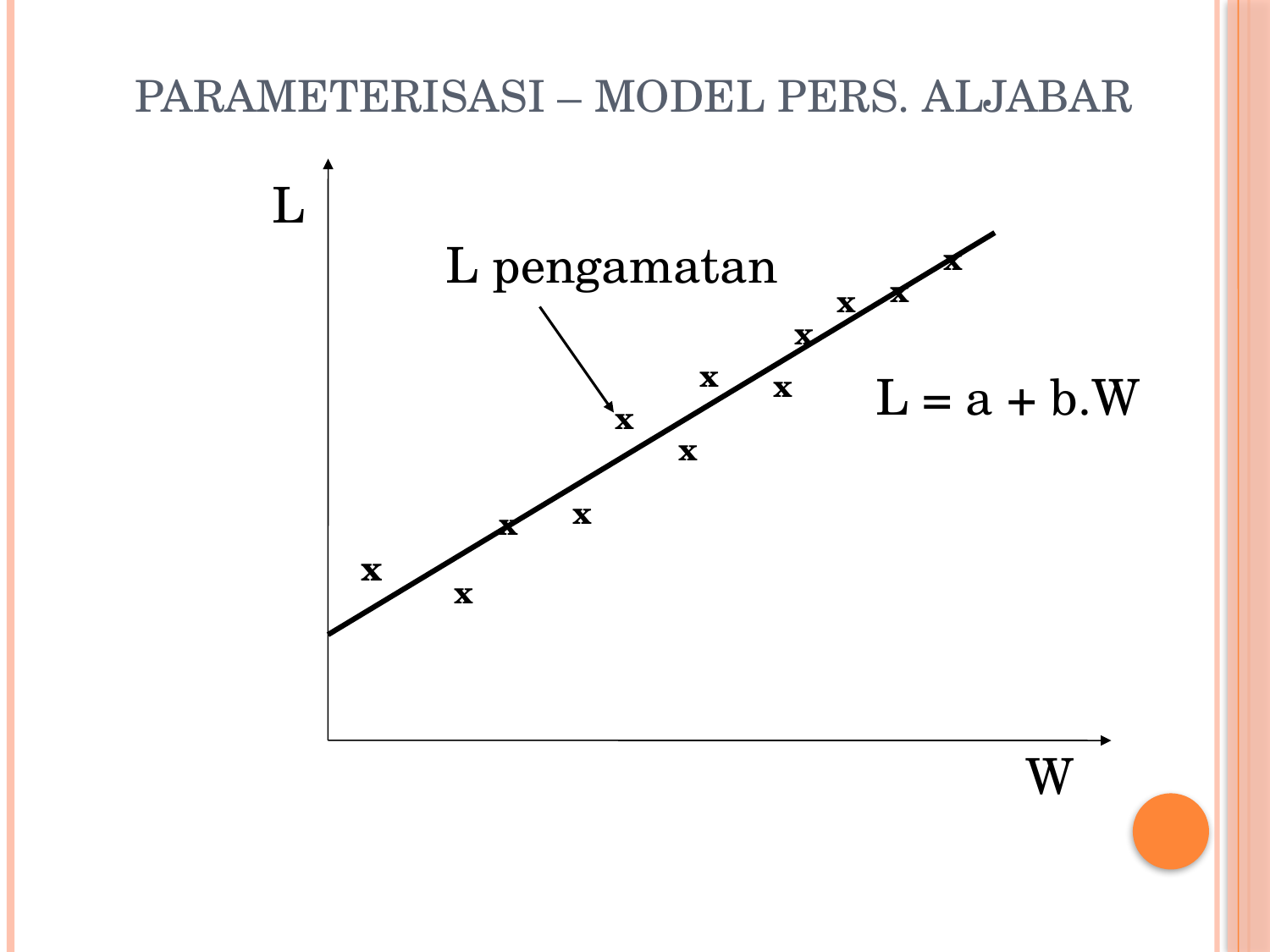

# Parameterisasi – Model Pers. Aljabar

L
L pengamatan

x
x
x

x
x
x
L = a + b.W
x
x

x
x
x
x
W